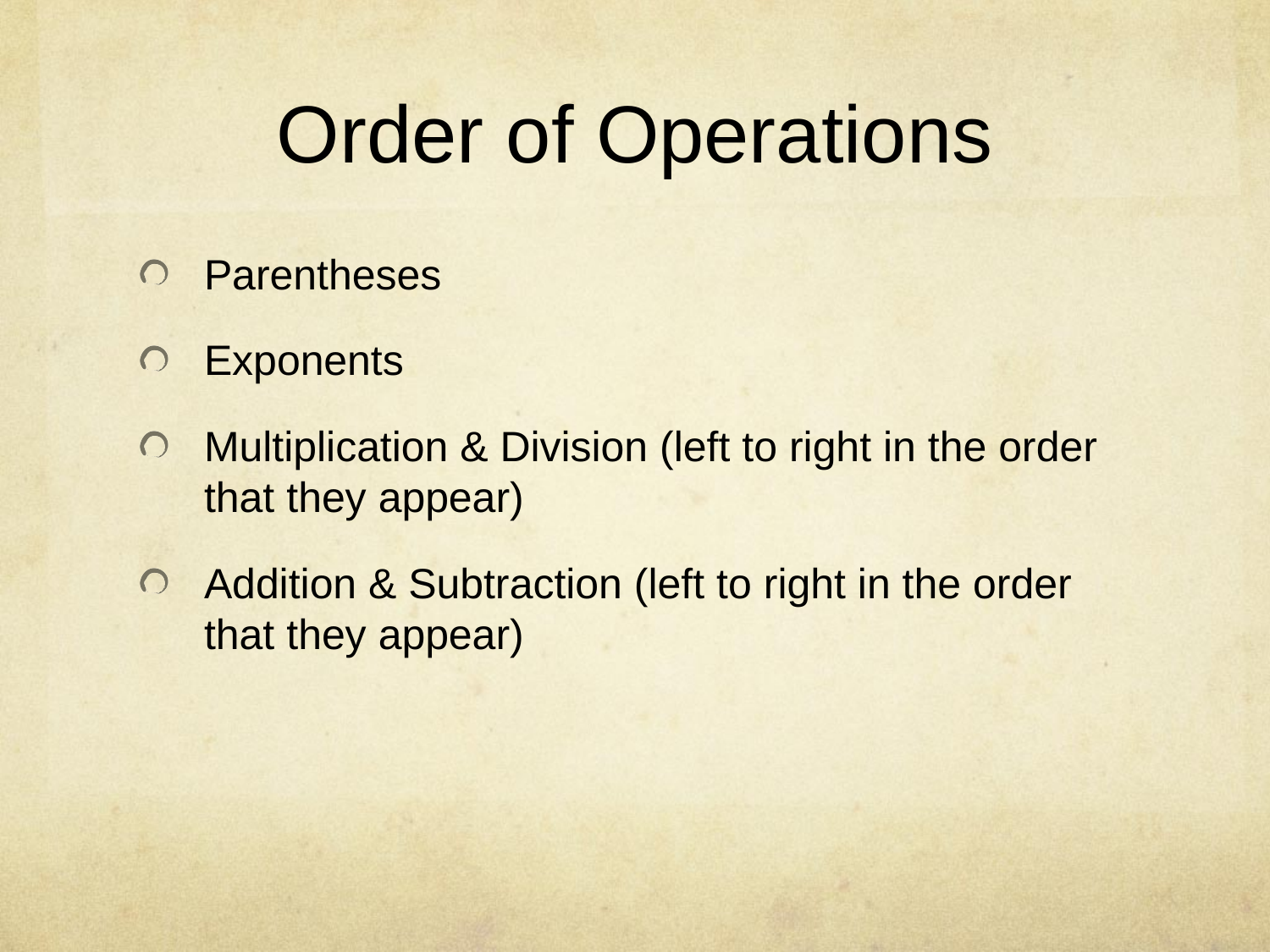

# Order of Operations
Parentheses
Exponents
Multiplication & Division (left to right in the order that they appear)
Addition & Subtraction (left to right in the order that they appear)